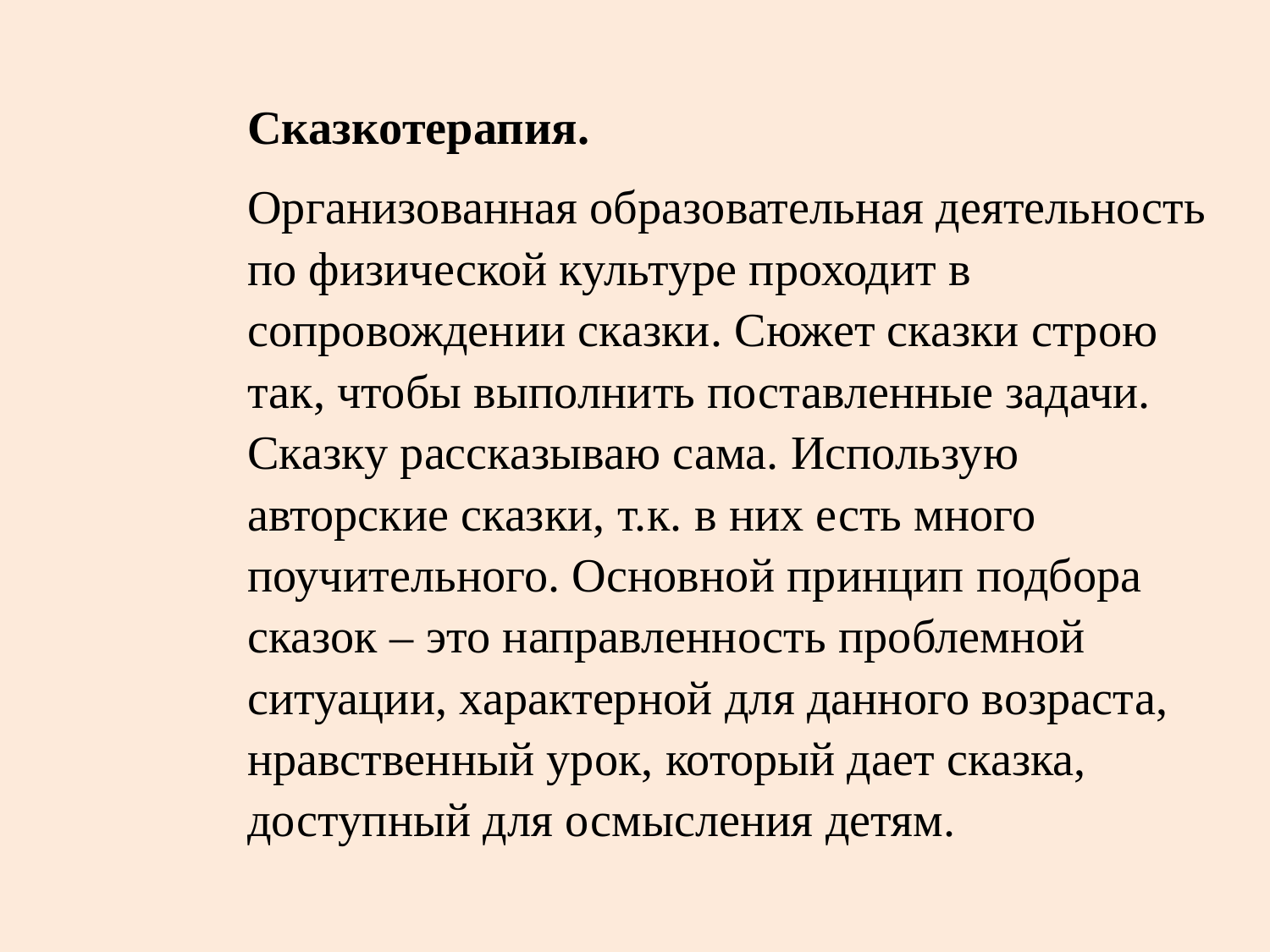

Сказкотерапия.
Организованная образовательная деятельность по физической культуре проходит в сопровождении сказки. Сюжет сказки строю так, чтобы выполнить поставленные задачи. Сказку рассказываю сама. Использую авторские сказки, т.к. в них есть много поучительного. Основной принцип подбора сказок – это направленность проблемной ситуации, характерной для данного возраста, нравственный урок, который дает сказка, доступный для осмысления детям.